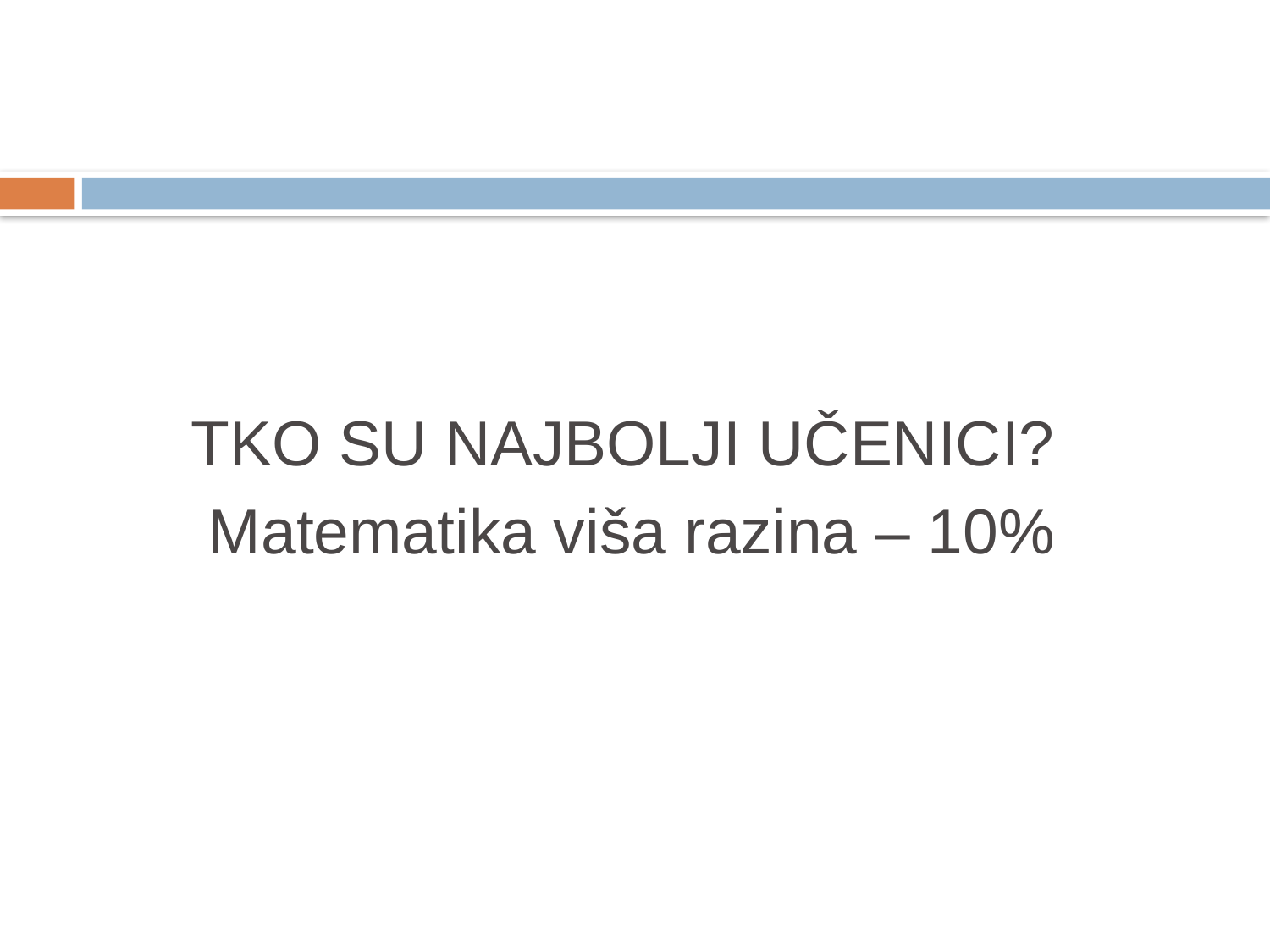

#
TKO SU NAJBOLJI UČENICI?
Matematika viša razina – 10%